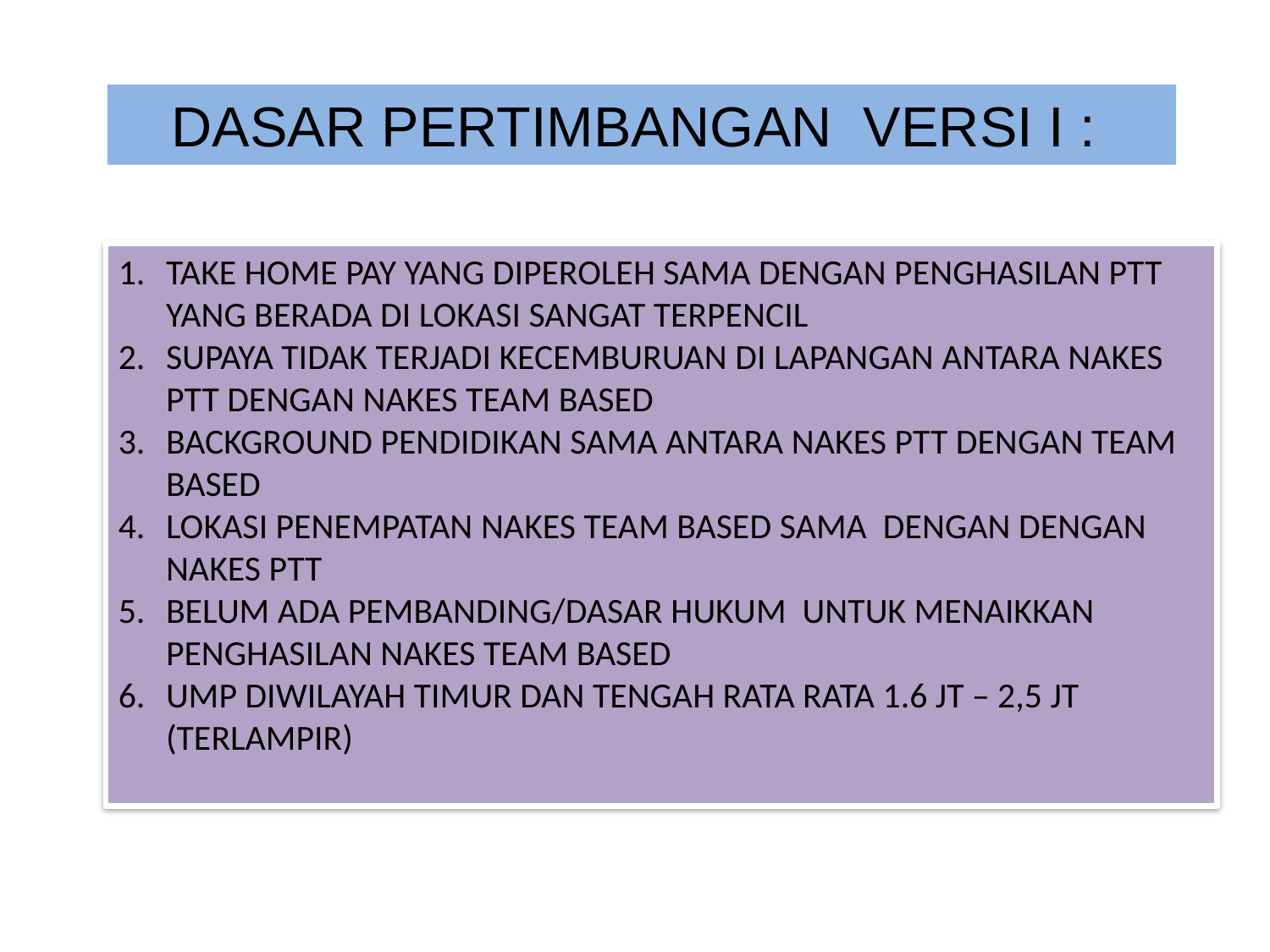

DASAR PERTIMBANGAN  VERSI I :
TAKE HOME PAY YANG DIPEROLEH SAMA DENGAN PENGHASILAN PTT YANG BERADA DI LOKASI SANGAT TERPENCIL
SUPAYA TIDAK TERJADI KECEMBURUAN DI LAPANGAN ANTARA NAKES PTT DENGAN NAKES TEAM BASED
BACKGROUND PENDIDIKAN SAMA ANTARA NAKES PTT DENGAN TEAM BASED
LOKASI PENEMPATAN NAKES TEAM BASED SAMA  DENGAN DENGAN NAKES PTT
BELUM ADA PEMBANDING/DASAR HUKUM  UNTUK MENAIKKAN PENGHASILAN NAKES TEAM BASED
UMP DIWILAYAH TIMUR DAN TENGAH RATA RATA 1.6 JT – 2,5 JT (TERLAMPIR)